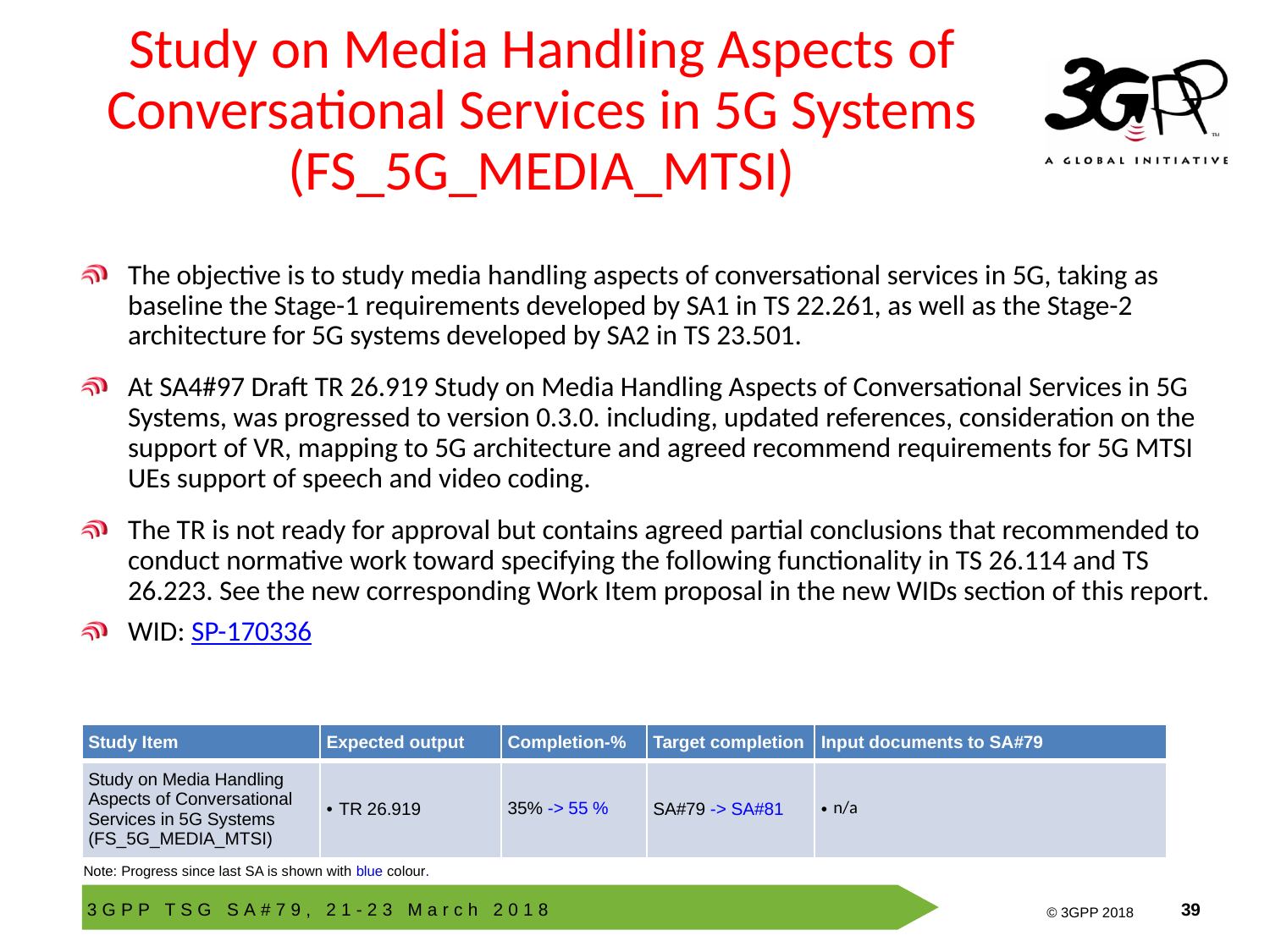

# Study on Media Handling Aspects of Conversational Services in 5G Systems (FS_5G_MEDIA_MTSI)
The objective is to study media handling aspects of conversational services in 5G, taking as baseline the Stage-1 requirements developed by SA1 in TS 22.261, as well as the Stage-2 architecture for 5G systems developed by SA2 in TS 23.501.
At SA4#97 Draft TR 26.919 Study on Media Handling Aspects of Conversational Services in 5G Systems, was progressed to version 0.3.0. including, updated references, consideration on the support of VR, mapping to 5G architecture and agreed recommend requirements for 5G MTSI UEs support of speech and video coding.
The TR is not ready for approval but contains agreed partial conclusions that recommended to conduct normative work toward specifying the following functionality in TS 26.114 and TS 26.223. See the new corresponding Work Item proposal in the new WIDs section of this report.
WID: SP-170336
| Study Item | Expected output | Completion-% | Target completion | Input documents to SA#79 |
| --- | --- | --- | --- | --- |
| Study on Media Handling Aspects of Conversational Services in 5G Systems (FS\_5G\_MEDIA\_MTSI) | TR 26.919 | 35% -> 55 % | SA#79 -> SA#81 | n/a |
Note: Progress since last SA is shown with blue colour.